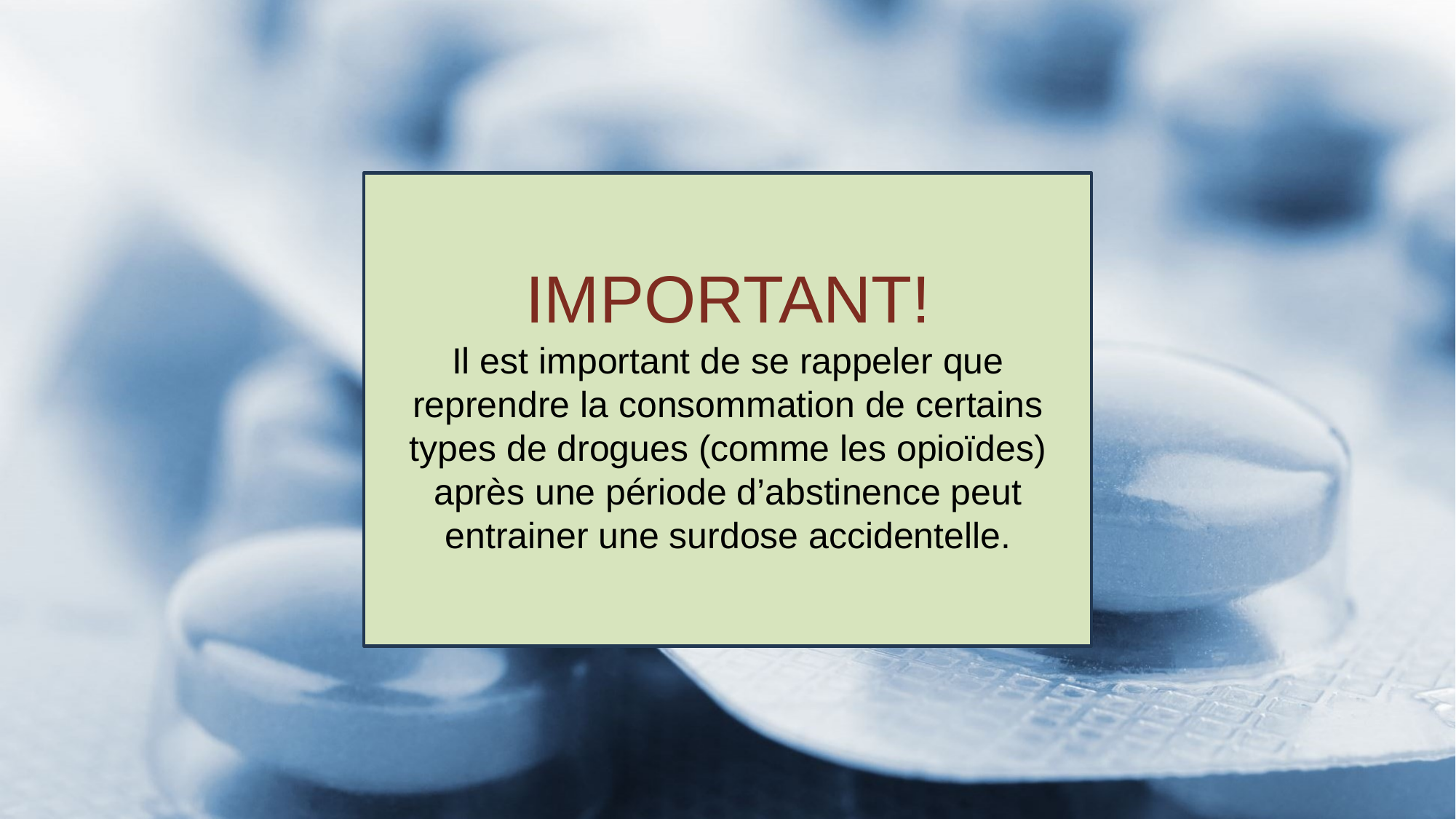

# IMPORTANT!
Il est important de se rappeler que reprendre la consommation de certains types de drogues (comme les opioïdes) après une période d’abstinence peut entrainer une surdose accidentelle.